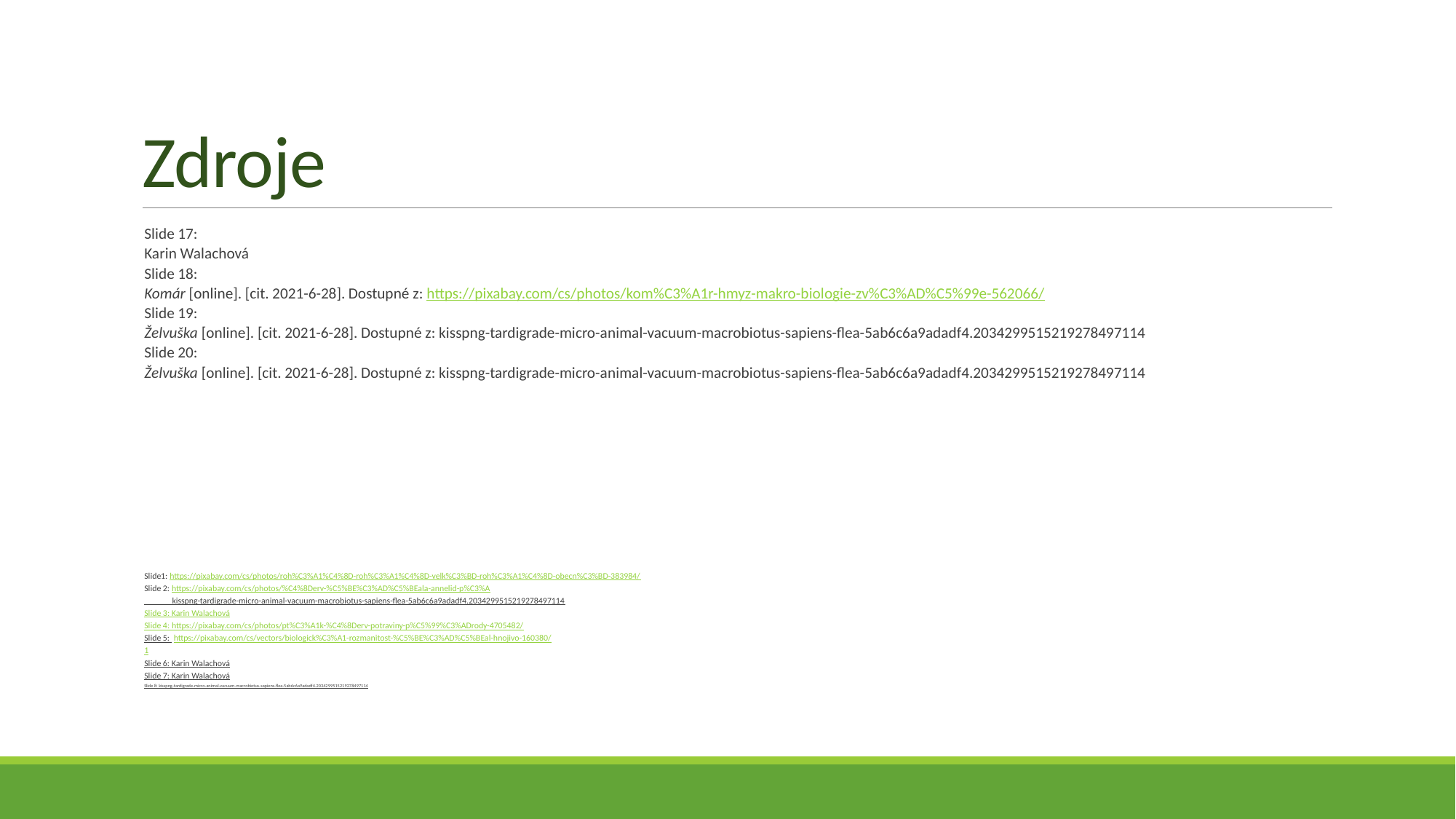

# Zdroje
Slide 17:
Karin Walachová
Slide 18:
Komár [online]. [cit. 2021-6-28]. Dostupné z: https://pixabay.com/cs/photos/kom%C3%A1r-hmyz-makro-biologie-zv%C3%AD%C5%99e-562066/
Slide 19:
Želvuška [online]. [cit. 2021-6-28]. Dostupné z: kisspng-tardigrade-micro-animal-vacuum-macrobiotus-sapiens-flea-5ab6c6a9adadf4.2034299515219278497114
Slide 20:
Želvuška [online]. [cit. 2021-6-28]. Dostupné z: kisspng-tardigrade-micro-animal-vacuum-macrobiotus-sapiens-flea-5ab6c6a9adadf4.2034299515219278497114

Slide1: https://pixabay.com/cs/photos/roh%C3%A1%C4%8D-roh%C3%A1%C4%8D-velk%C3%BD-roh%C3%A1%C4%8D-obecn%C3%BD-383984/
Slide 2: https://pixabay.com/cs/photos/%C4%8Derv-%C5%BE%C3%AD%C5%BEala-annelid-p%C3%A
              kisspng-tardigrade-micro-animal-vacuum-macrobiotus-sapiens-flea-5ab6c6a9adadf4.2034299515219278497114
Slide 3: Karin Walachová
Slide 4: https://pixabay.com/cs/photos/pt%C3%A1k-%C4%8Derv-potraviny-p%C5%99%C3%ADrody-4705482/
Slide 5:  https://pixabay.com/cs/vectors/biologick%C3%A1-rozmanitost-%C5%BE%C3%AD%C5%BEal-hnojivo-160380/
1
Slide 6: Karin Walachová
Slide 7: Karin Walachová
Slide 8: kisspng-tardigrade-micro-animal-vacuum-macrobiotus-sapiens-flea-5ab6c6a9adadf4.2034299515219278497114